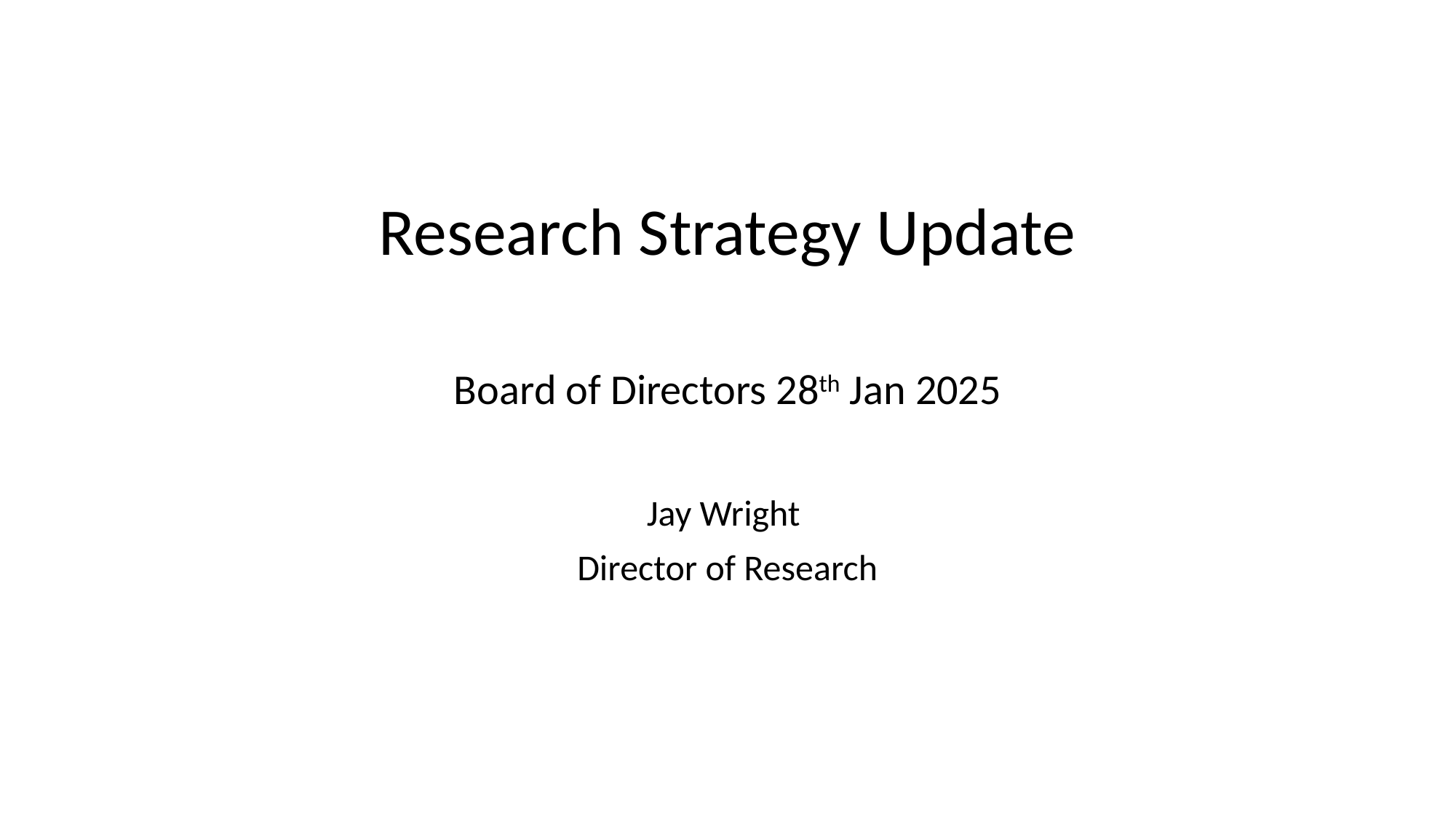

# Research Strategy Update Board of Directors 28th Jan 2025
Jay Wright
Director of Research